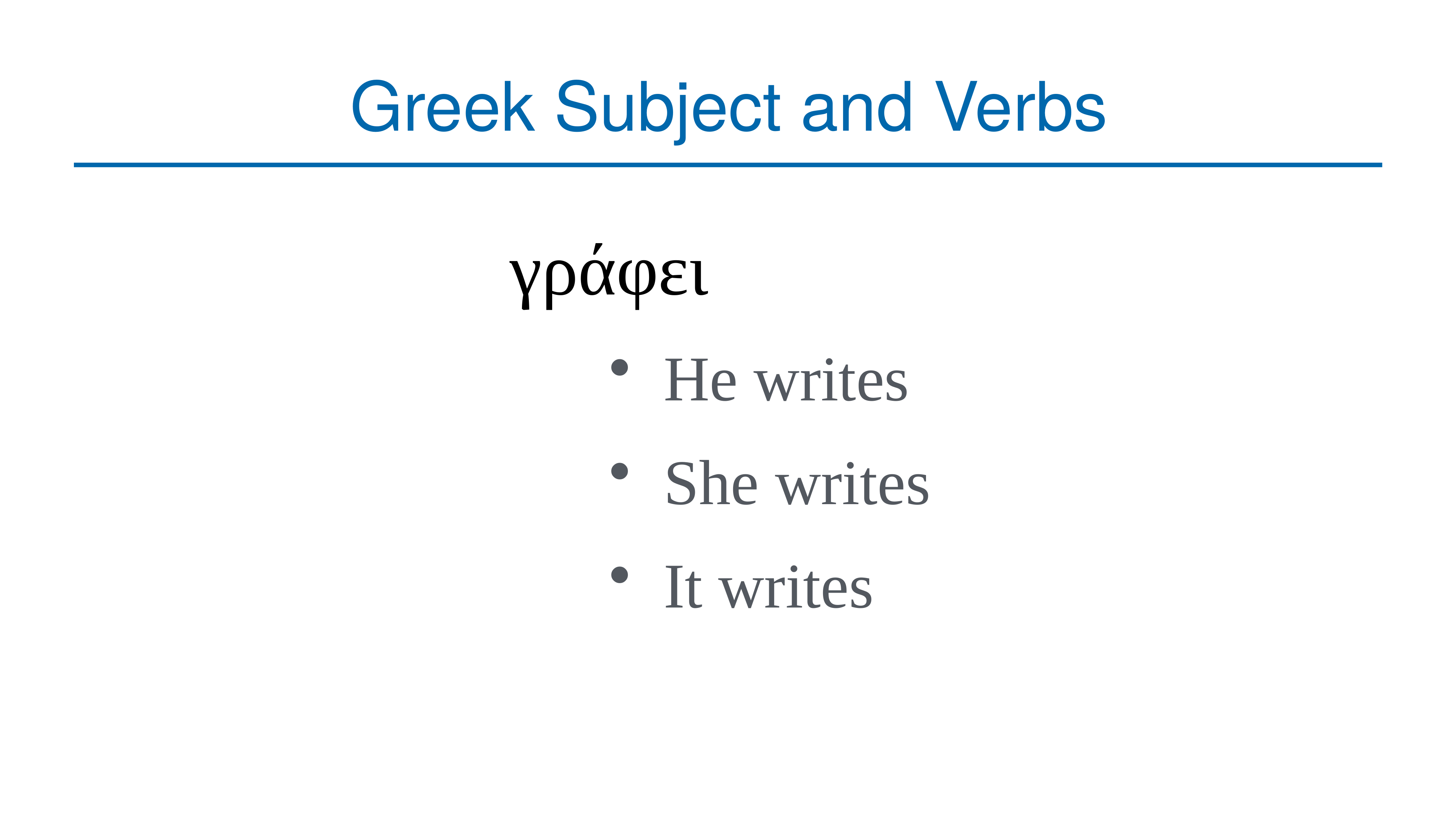

# Greek Subject and Verbs
γράφει
He writes
She writes
It writes